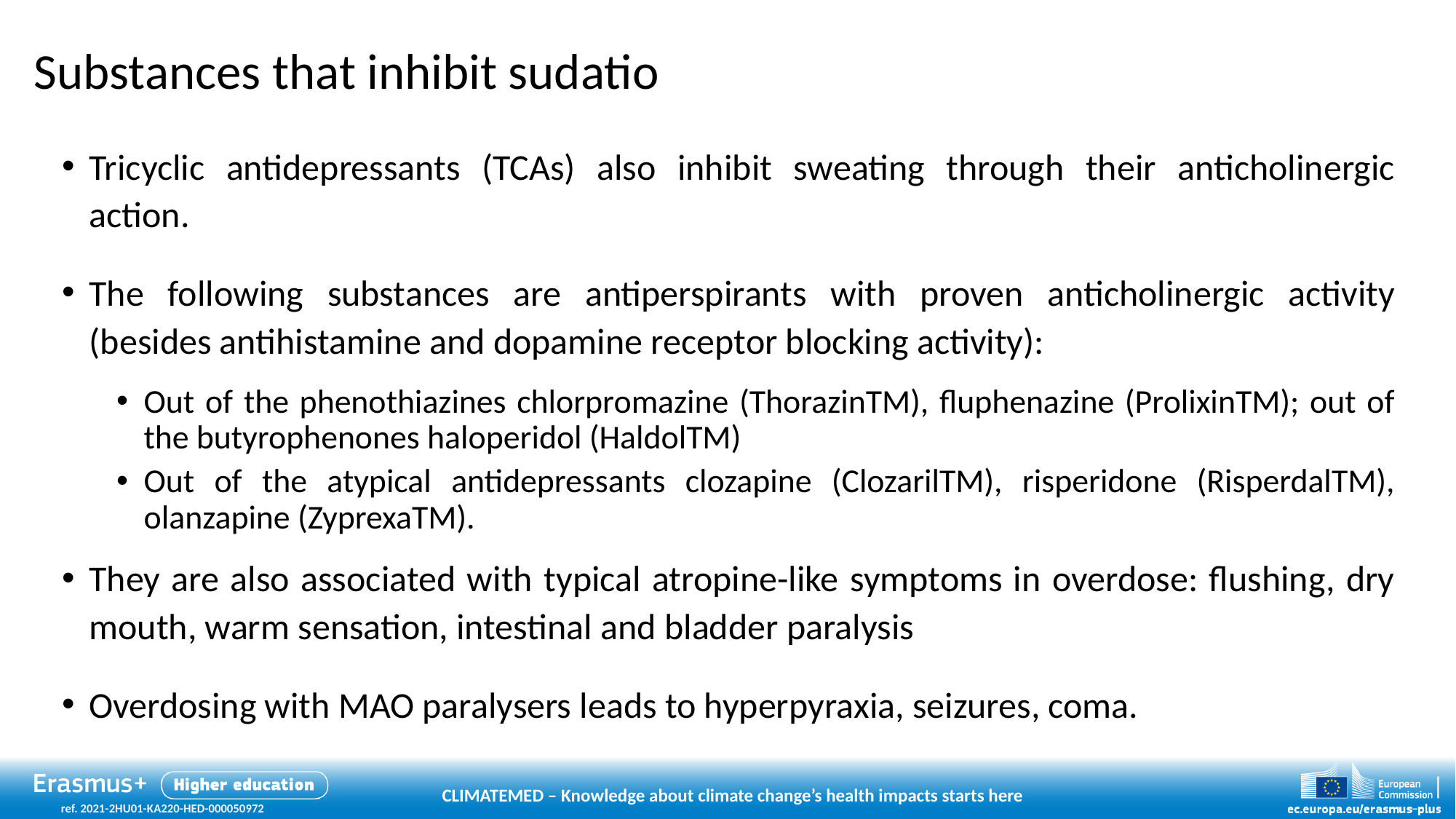

# Substances that inhibit sudatio
Tricyclic antidepressants (TCAs) also inhibit sweating through their anticholinergic action.
The following substances are antiperspirants with proven anticholinergic activity (besides antihistamine and dopamine receptor blocking activity):
Out of the phenothiazines chlorpromazine (ThorazinTM), fluphenazine (ProlixinTM); out of the butyrophenones haloperidol (HaldolTM)
Out of the atypical antidepressants clozapine (ClozarilTM), risperidone (RisperdalTM), olanzapine (ZyprexaTM).
They are also associated with typical atropine-like symptoms in overdose: flushing, dry mouth, warm sensation, intestinal and bladder paralysis
Overdosing with MAO paralysers leads to hyperpyraxia, seizures, coma.